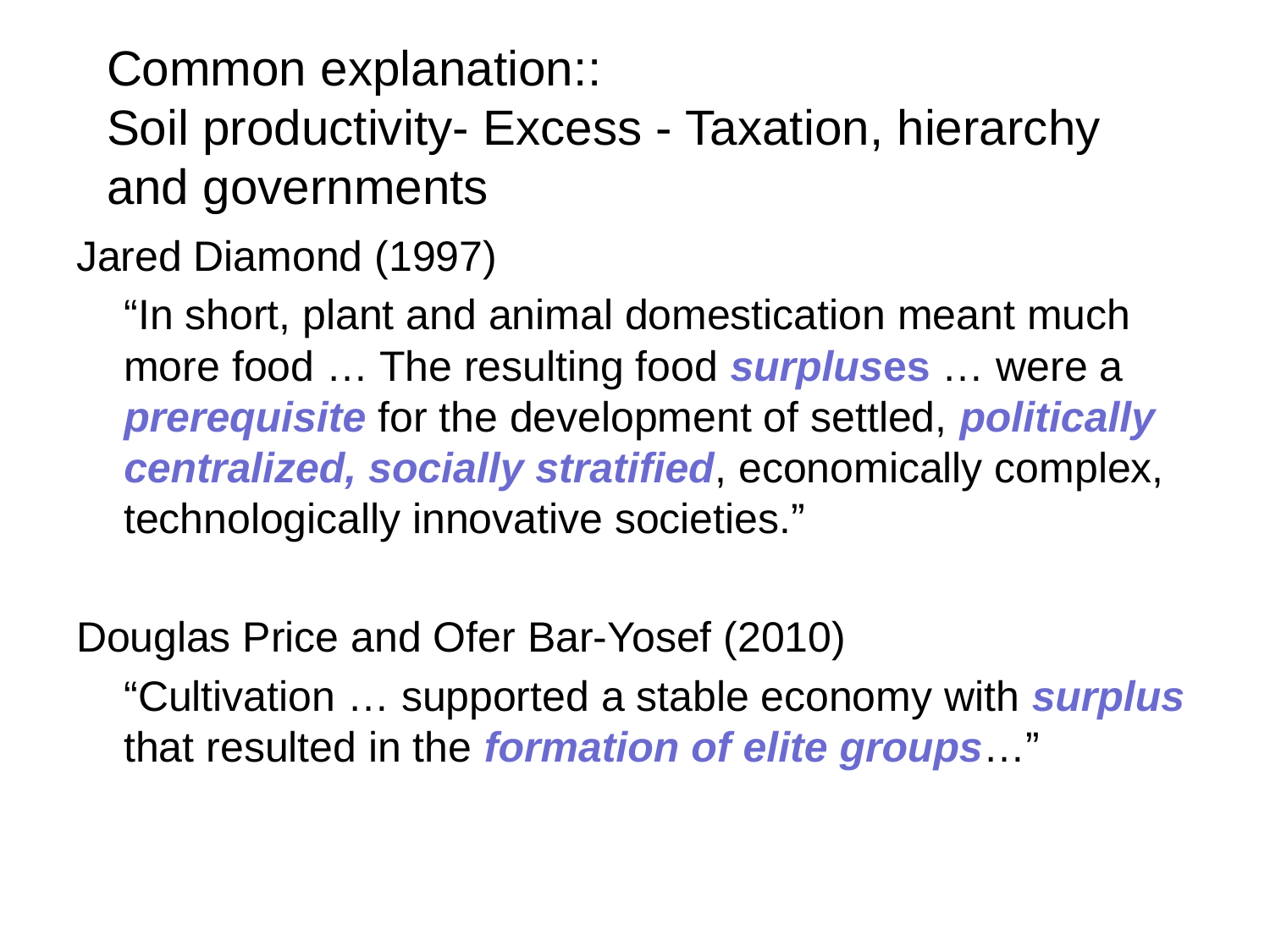

Common explanation::
Soil productivity- Excess - Taxation, hierarchy and governments
Jared Diamond (1997)
	“In short, plant and animal domestication meant much more food … The resulting food surpluses … were a prerequisite for the development of settled, politically centralized, socially stratified, economically complex, technologically innovative societies.”

Douglas Price and Ofer Bar-Yosef (2010)
	“Cultivation … supported a stable economy with surplus that resulted in the formation of elite groups…”